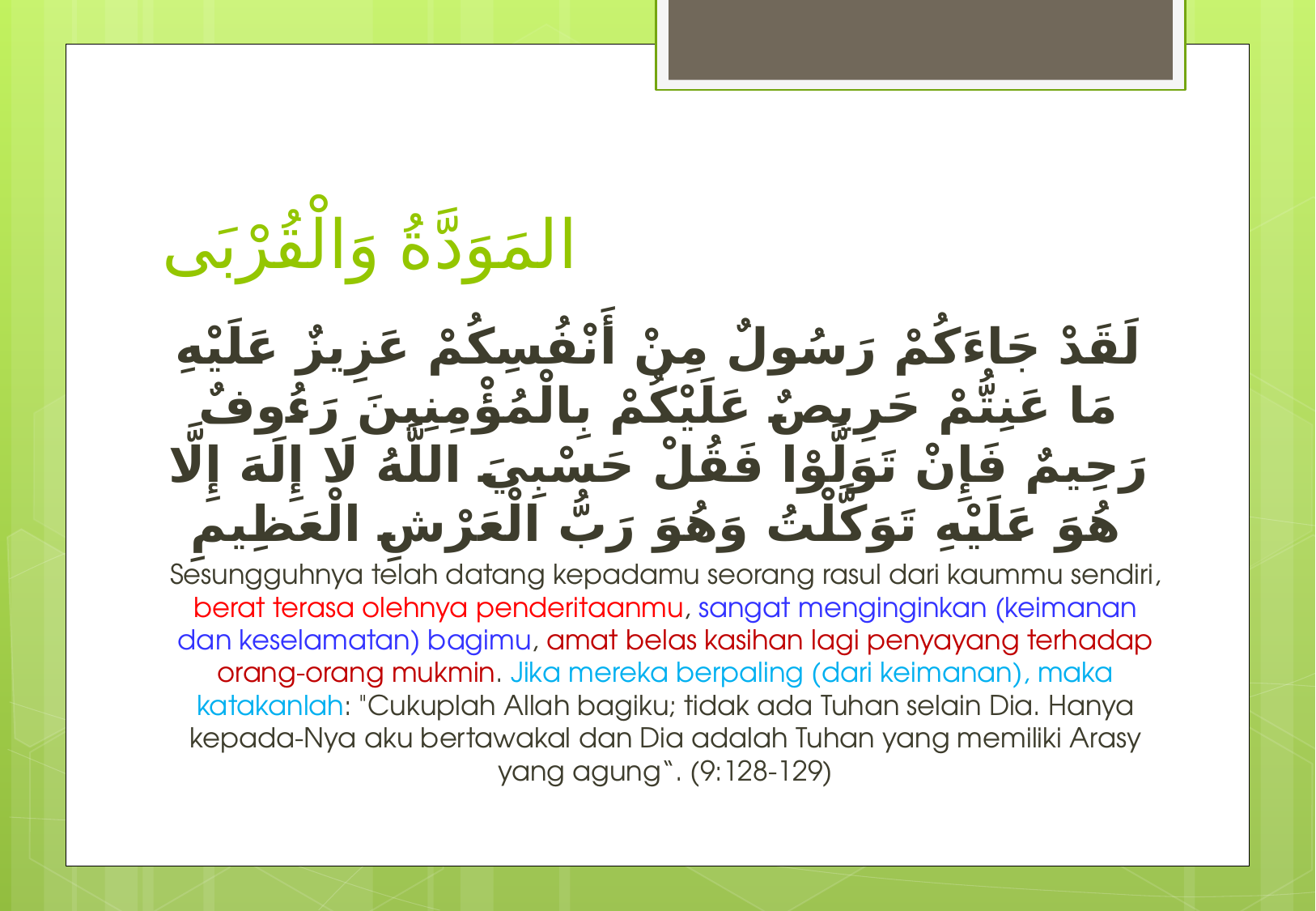

# المَوَدَّةُ وَالْقُرْبَى
لَقَدْ جَاءَكُمْ رَسُولٌ مِنْ أَنْفُسِكُمْ عَزِيزٌ عَلَيْهِ مَا عَنِتُّمْ حَرِيصٌ عَلَيْكُمْ بِالْمُؤْمِنِينَ رَءُوفٌ رَحِيمٌ فَإِنْ تَوَلَّوْا فَقُلْ حَسْبِيَ اللَّهُ لَا إِلَهَ إِلَّا هُوَ عَلَيْهِ تَوَكَّلْتُ وَهُوَ رَبُّ الْعَرْشِ الْعَظِيمِ
Sesungguhnya telah datang kepadamu seorang rasul dari kaummu sendiri, berat terasa olehnya penderitaanmu, sangat menginginkan (keimanan dan keselamatan) bagimu, amat belas kasihan lagi penyayang terhadap orang-orang mukmin. Jika mereka berpaling (dari keimanan), maka katakanlah: "Cukuplah Allah bagiku; tidak ada Tuhan selain Dia. Hanya kepada-Nya aku bertawakal dan Dia adalah Tuhan yang memiliki Arasy yang agung“. (9:128-129)